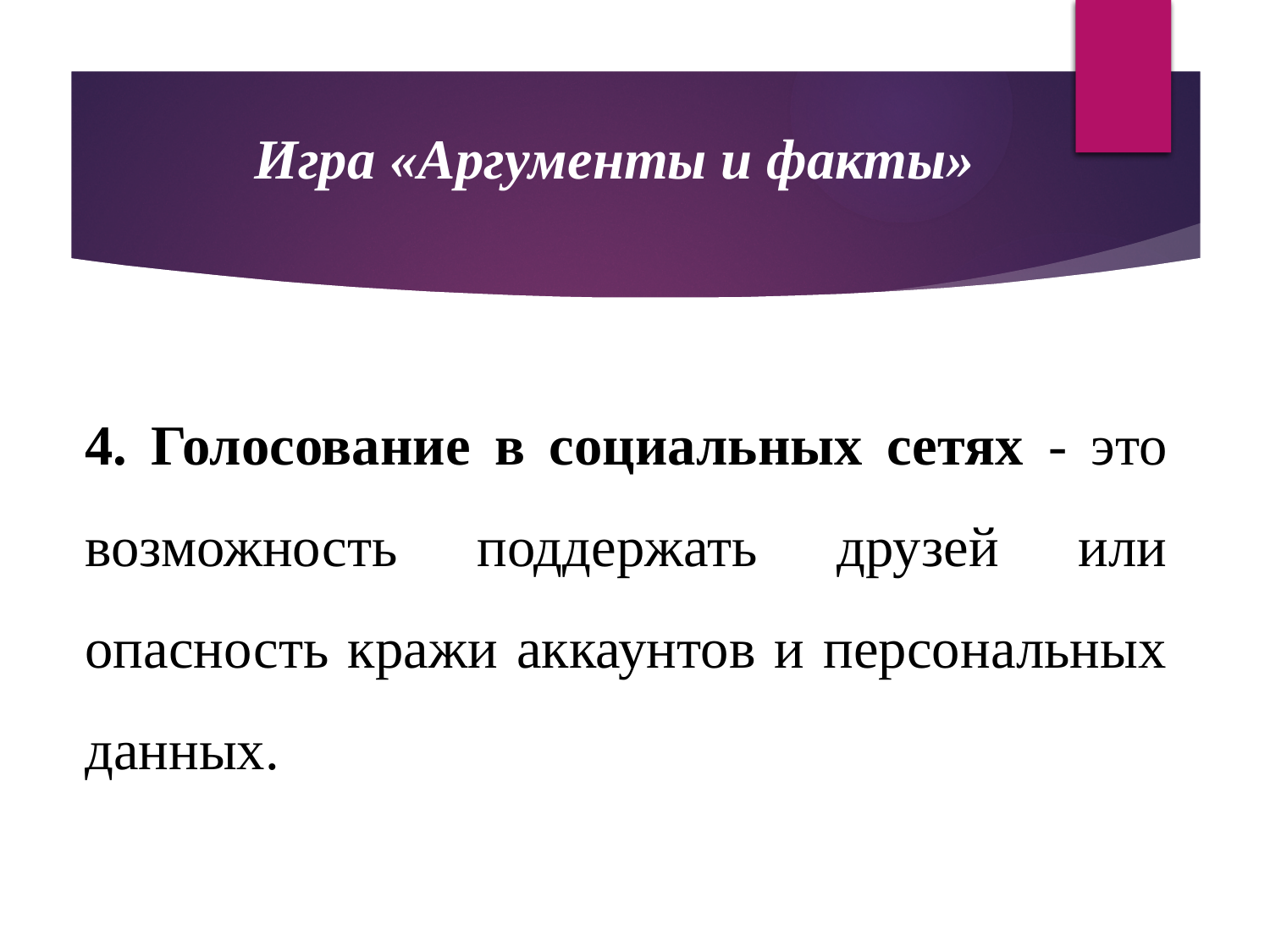

Игра «Аргументы и факты»

4. Голосование в социальных сетях - это возможность поддержать друзей или опасность кражи аккаунтов и персональных данных.